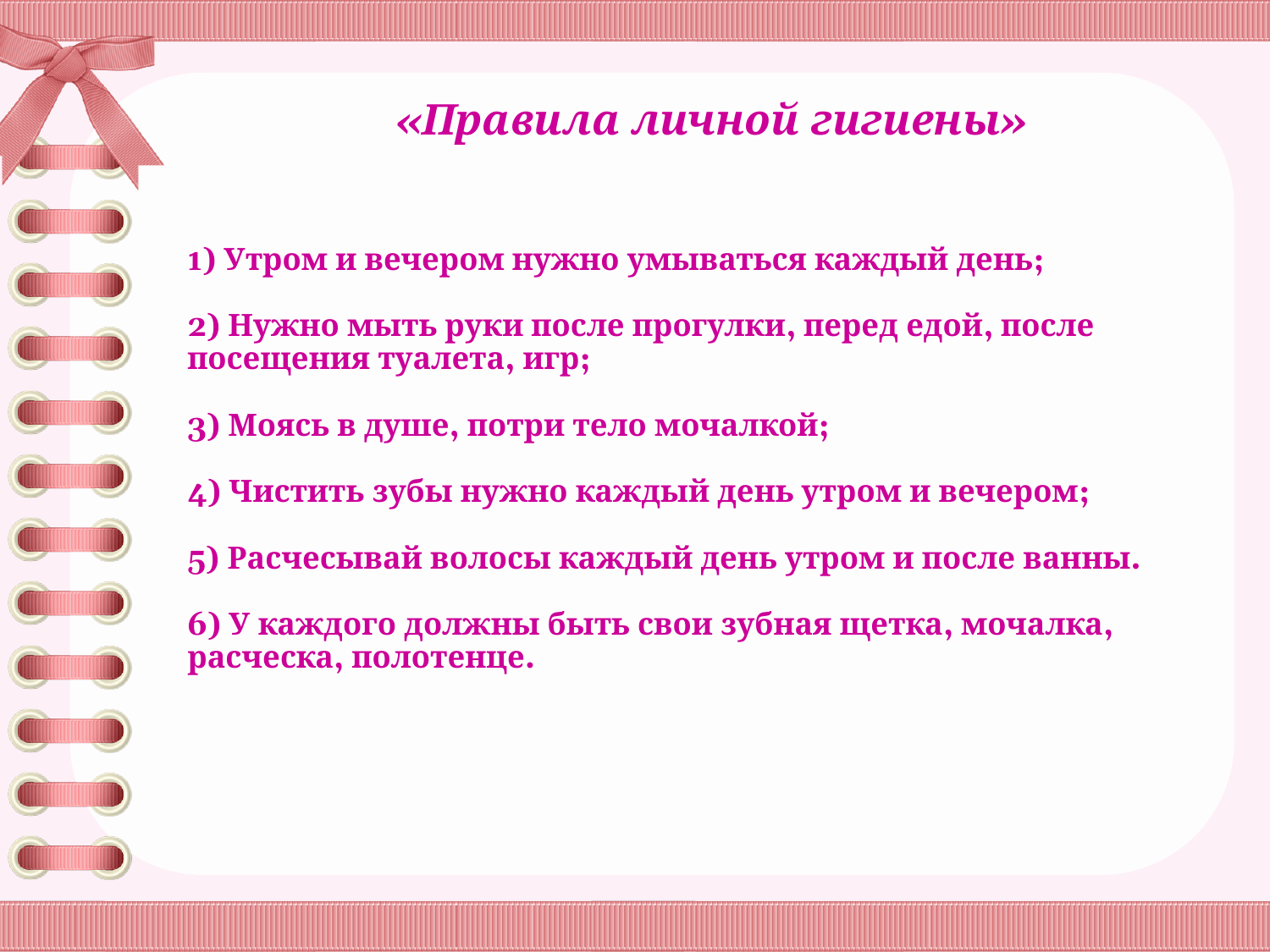

«Правила личной гигиены»
# 1) Утром и вечером нужно умываться каждый день;  2) Нужно мыть руки после прогулки, перед едой, после посещения туалета, игр;  3) Моясь в душе, потри тело мочалкой;  4) Чистить зубы нужно каждый день утром и вечером;  5) Расчесывай волосы каждый день утром и после ванны.  6) У каждого должны быть свои зубная щетка, мочалка, расческа, полотенце.